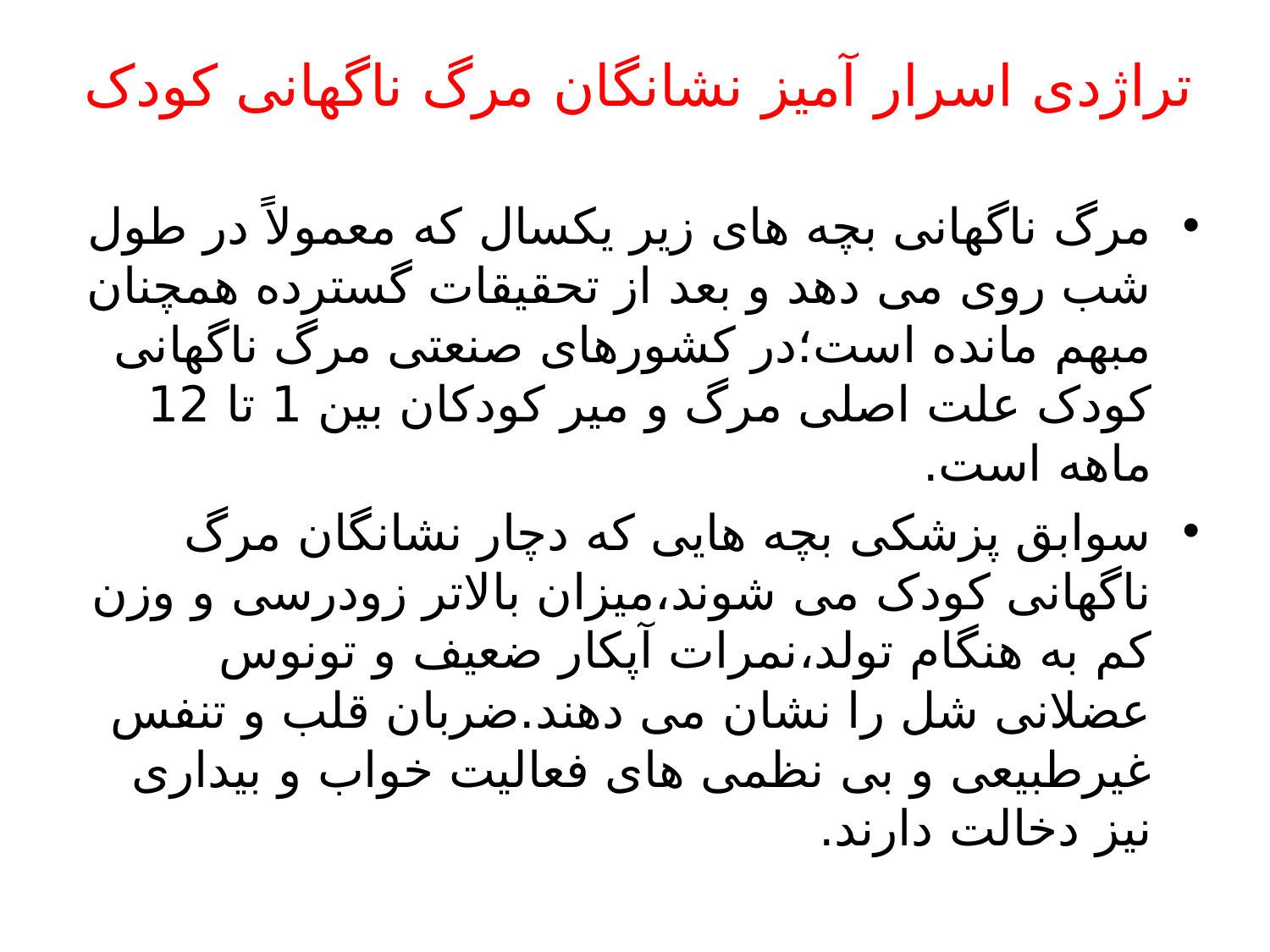

# تراژدی اسرار آمیز نشانگان مرگ ناگهانی کودک
مرگ ناگهانی بچه های زیر یکسال که معمولاً در طول شب روی می دهد و بعد از تحقیقات گسترده همچنان مبهم مانده است؛در کشورهای صنعتی مرگ ناگهانی کودک علت اصلی مرگ و میر کودکان بین 1 تا 12 ماهه است.
سوابق پزشکی بچه هایی که دچار نشانگان مرگ ناگهانی کودک می شوند،میزان بالاتر زودرسی و وزن کم به هنگام تولد،نمرات آپکار ضعیف و تونوس عضلانی شل را نشان می دهند.ضربان قلب و تنفس غیرطبیعی و بی نظمی های فعالیت خواب و بیداری نیز دخالت دارند.

www.modirkade.ir